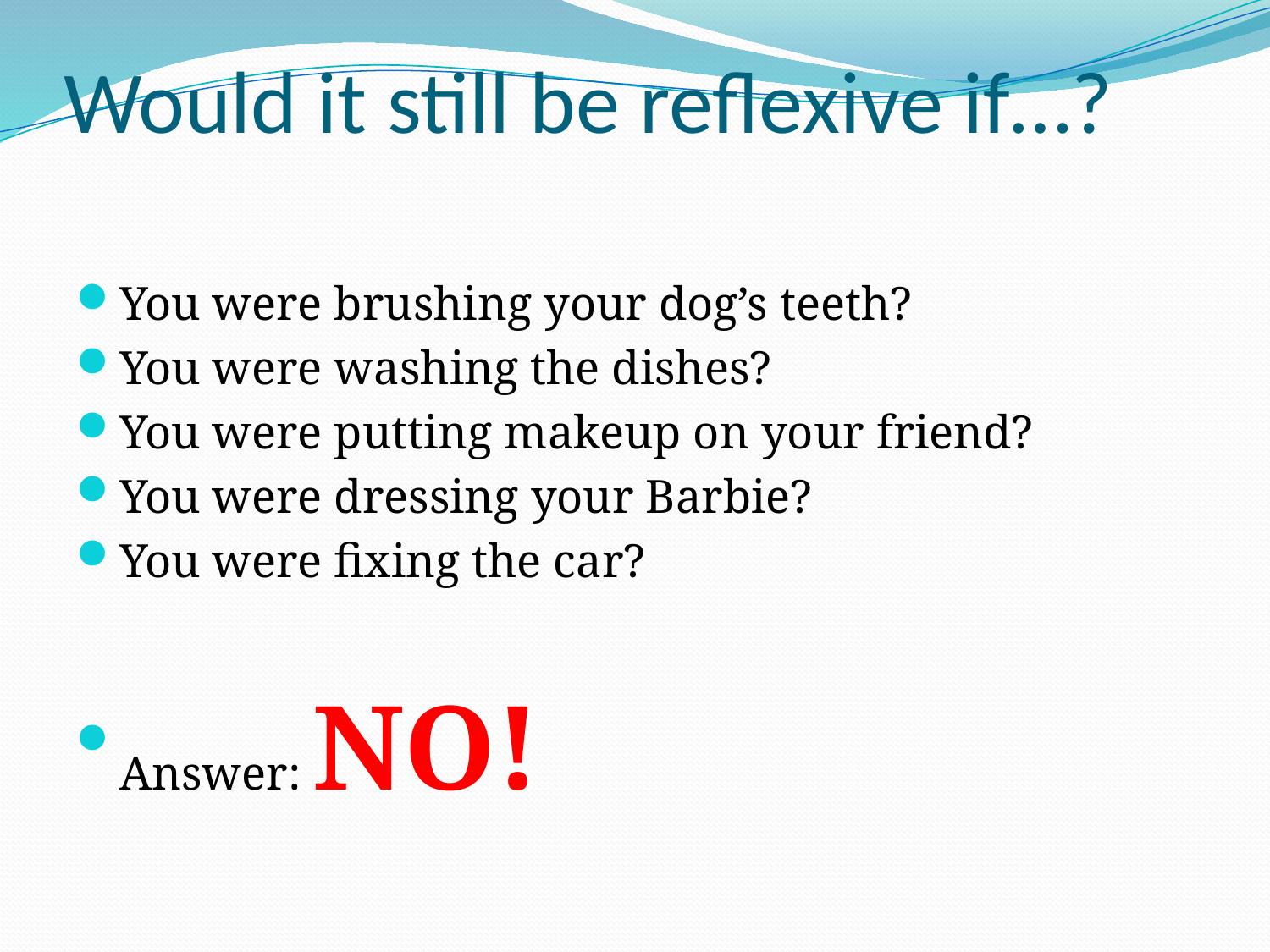

# Would it still be reflexive if…?
You were brushing your dog’s teeth?
You were washing the dishes?
You were putting makeup on your friend?
You were dressing your Barbie?
You were fixing the car?

Answer: NO!